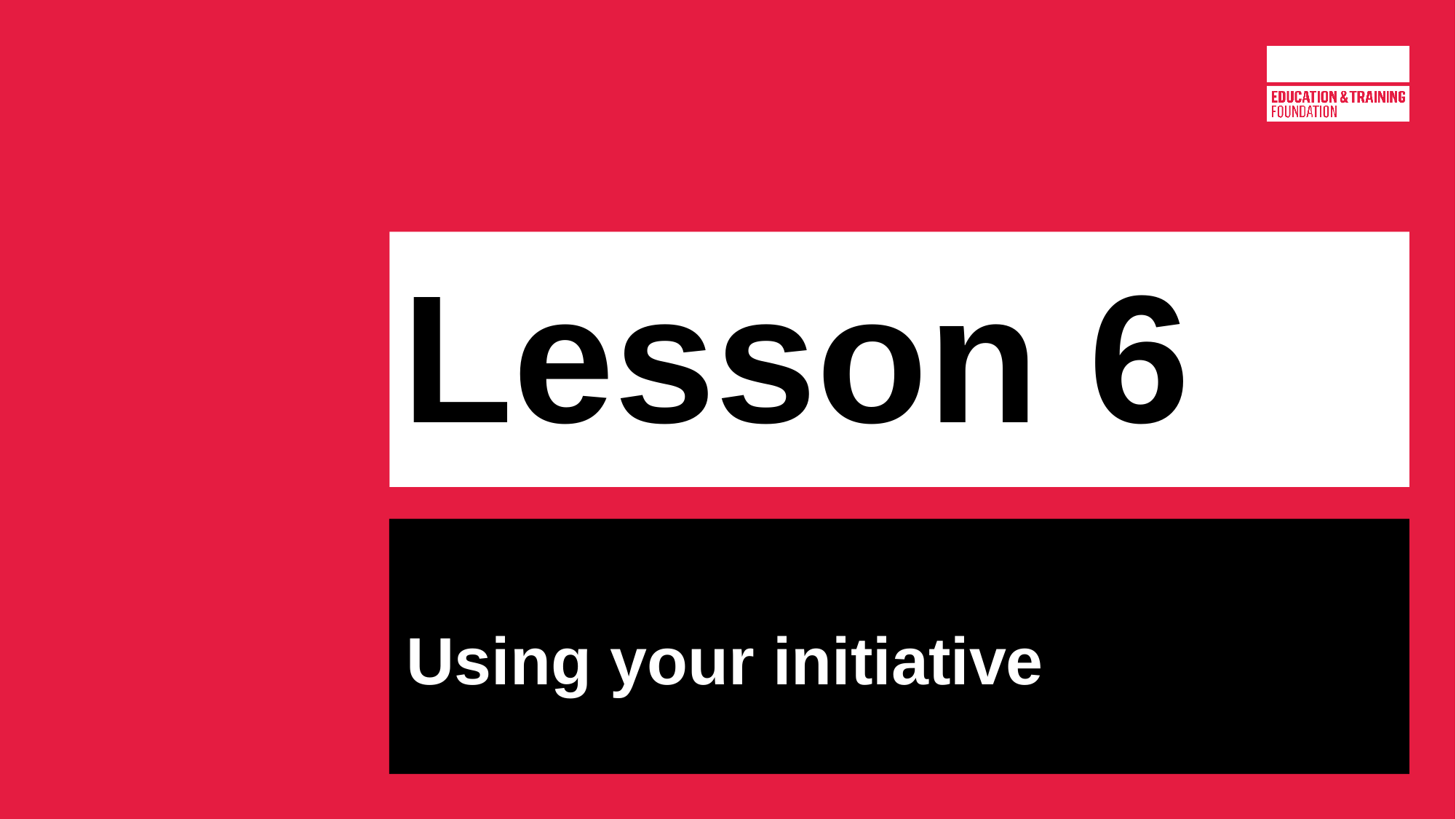

# Lesson 6
Using your initiative
Location